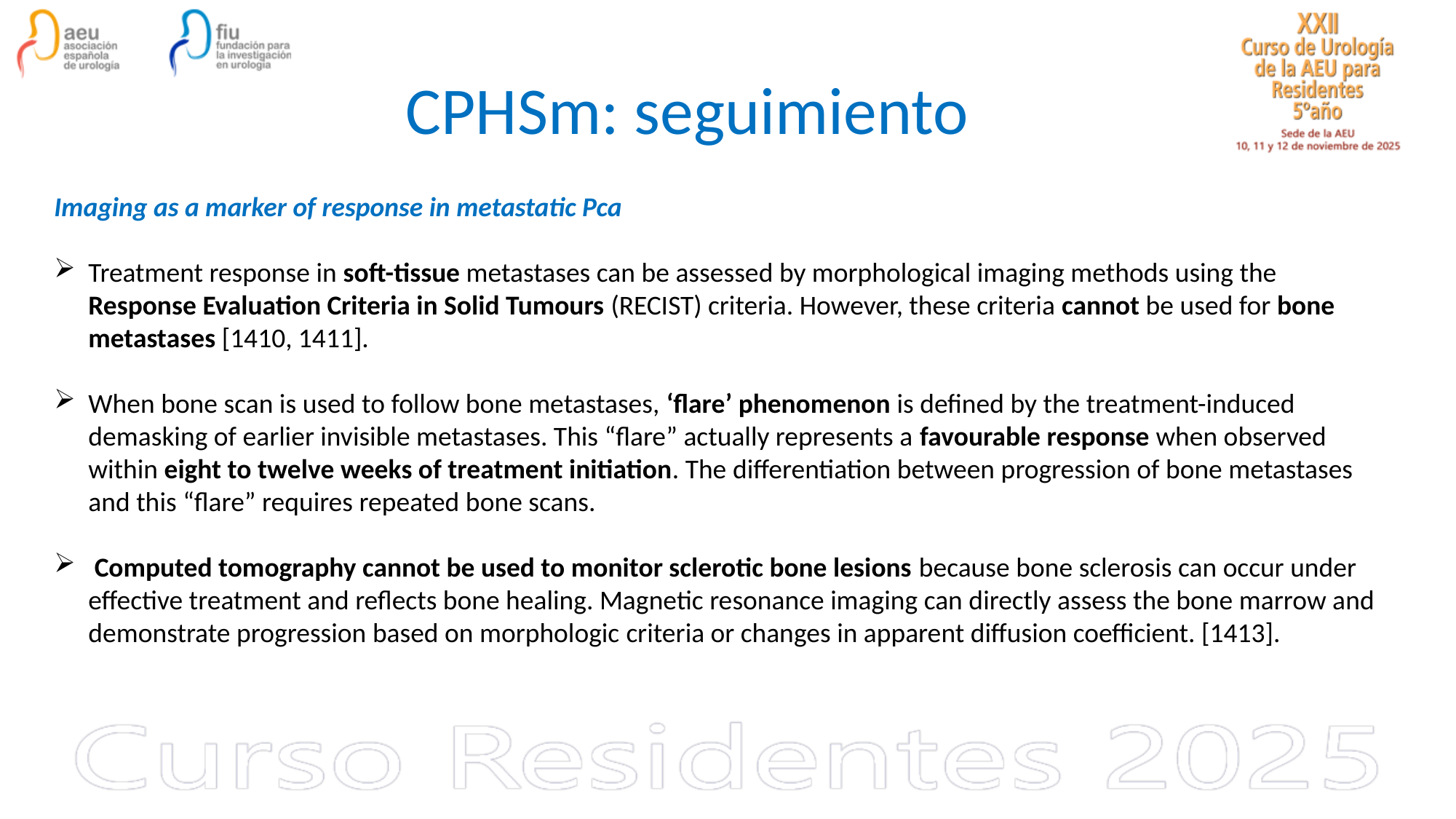

# CPHSm: seguimiento
Imaging as a marker of response in metastatic Pca

Treatment response in soft-tissue metastases can be assessed by morphological imaging methods using the Response Evaluation Criteria in Solid Tumours (RECIST) criteria. However, these criteria cannot be used for bone metastases [1410, 1411].

When bone scan is used to follow bone metastases, ‘flare’ phenomenon is defined by the treatment-induced demasking of earlier invisible metastases. This “flare” actually represents a favourable response when observed within eight to twelve weeks of treatment initiation. The differentiation between progression of bone metastases and this “flare” requires repeated bone scans.

 Computed tomography cannot be used to monitor sclerotic bone lesions because bone sclerosis can occur under effective treatment and reflects bone healing. Magnetic resonance imaging can directly assess the bone marrow and demonstrate progression based on morphologic criteria or changes in apparent diffusion coefficient. [1413].